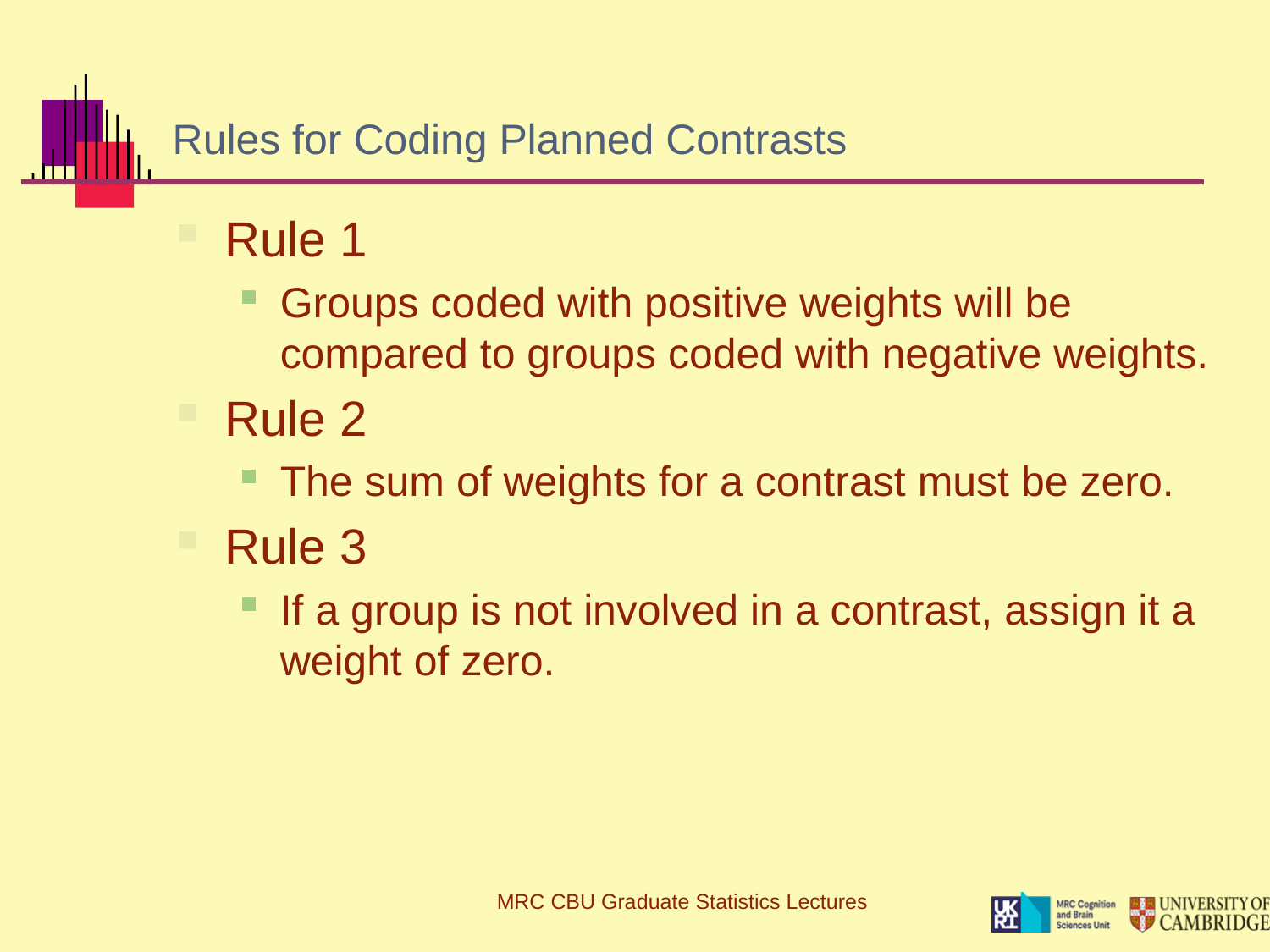

# Rules for Coding Planned Contrasts
Rule 1
Groups coded with positive weights will be compared to groups coded with negative weights.
Rule 2
The sum of weights for a contrast must be zero.
Rule 3
If a group is not involved in a contrast, assign it a weight of zero.

MRC CBU Graduate Statistics Lectures